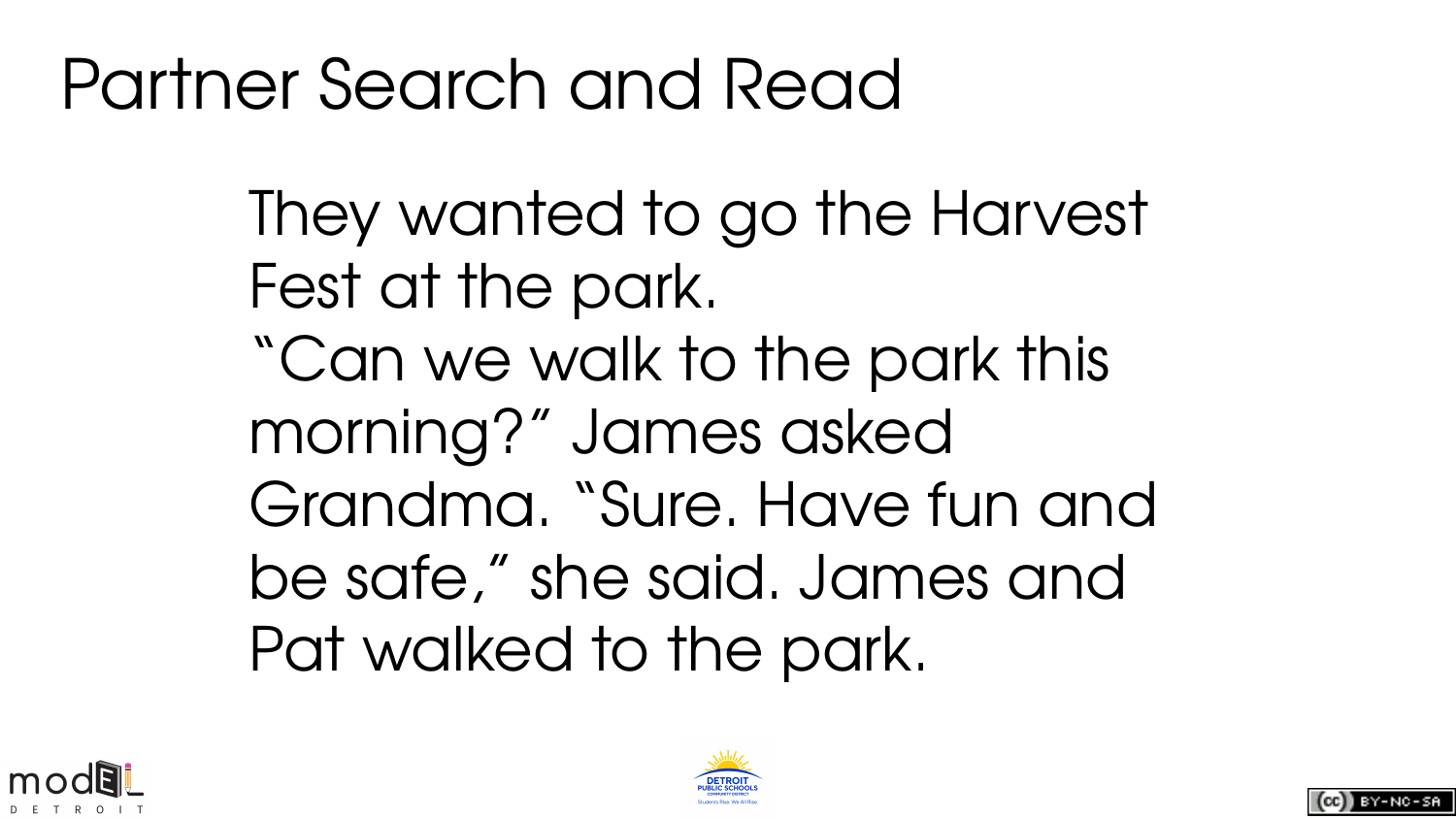

# Partner Search and Read

They wanted to go the Harvest Fest at the park.
“Can we walk to the park this
morning?” James asked Grandma. “Sure. Have fun and
be safe,” she said. James and Pat walked to the park.